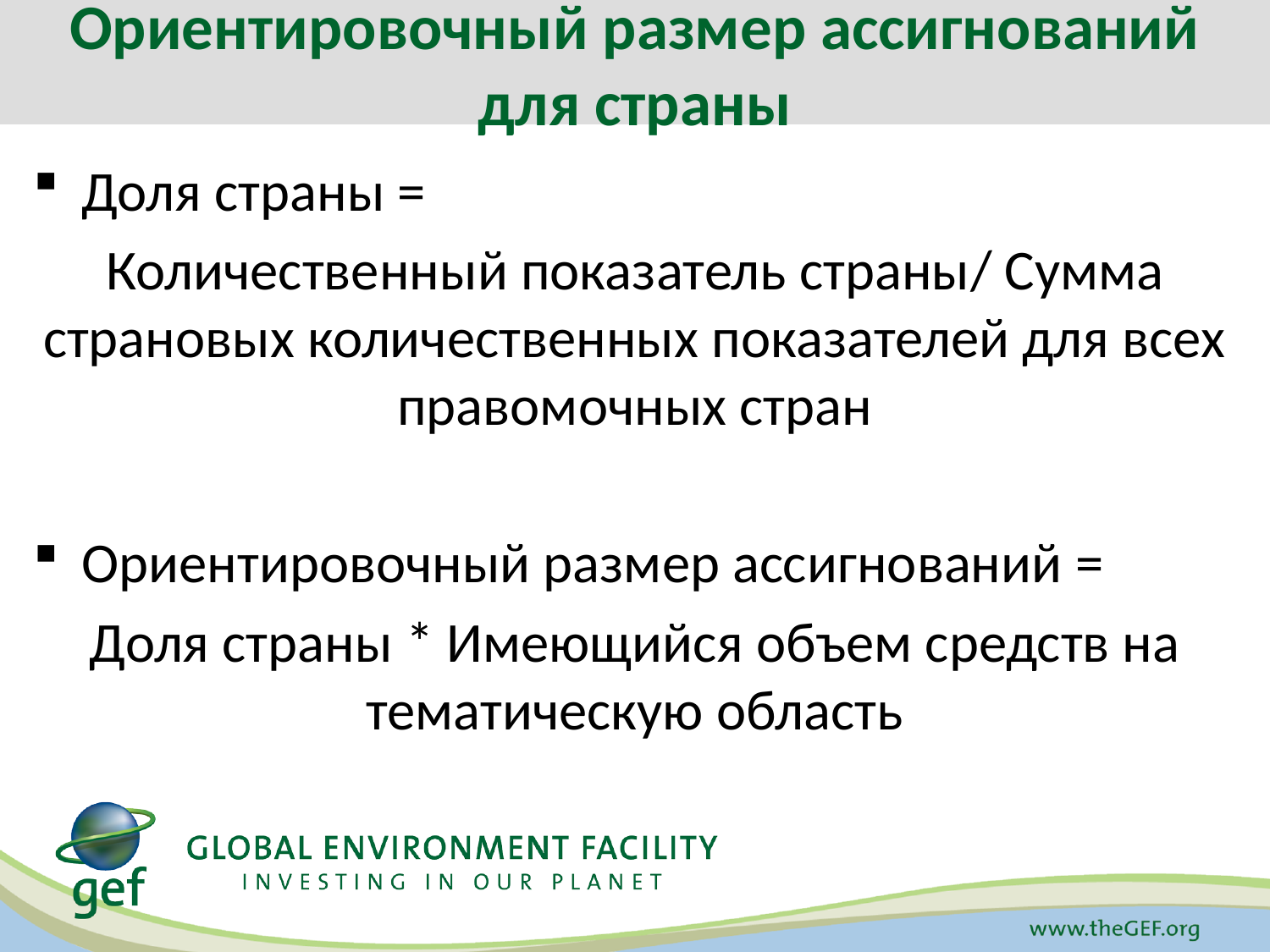

Ориентировочный размер ассигнований для страны
Доля страны =
Количественный показатель страны/ Сумма страновых количественных показателей для всех правомочных стран

Ориентировочный размер ассигнований =
Доля страны * Имеющийся объем средств на тематическую область